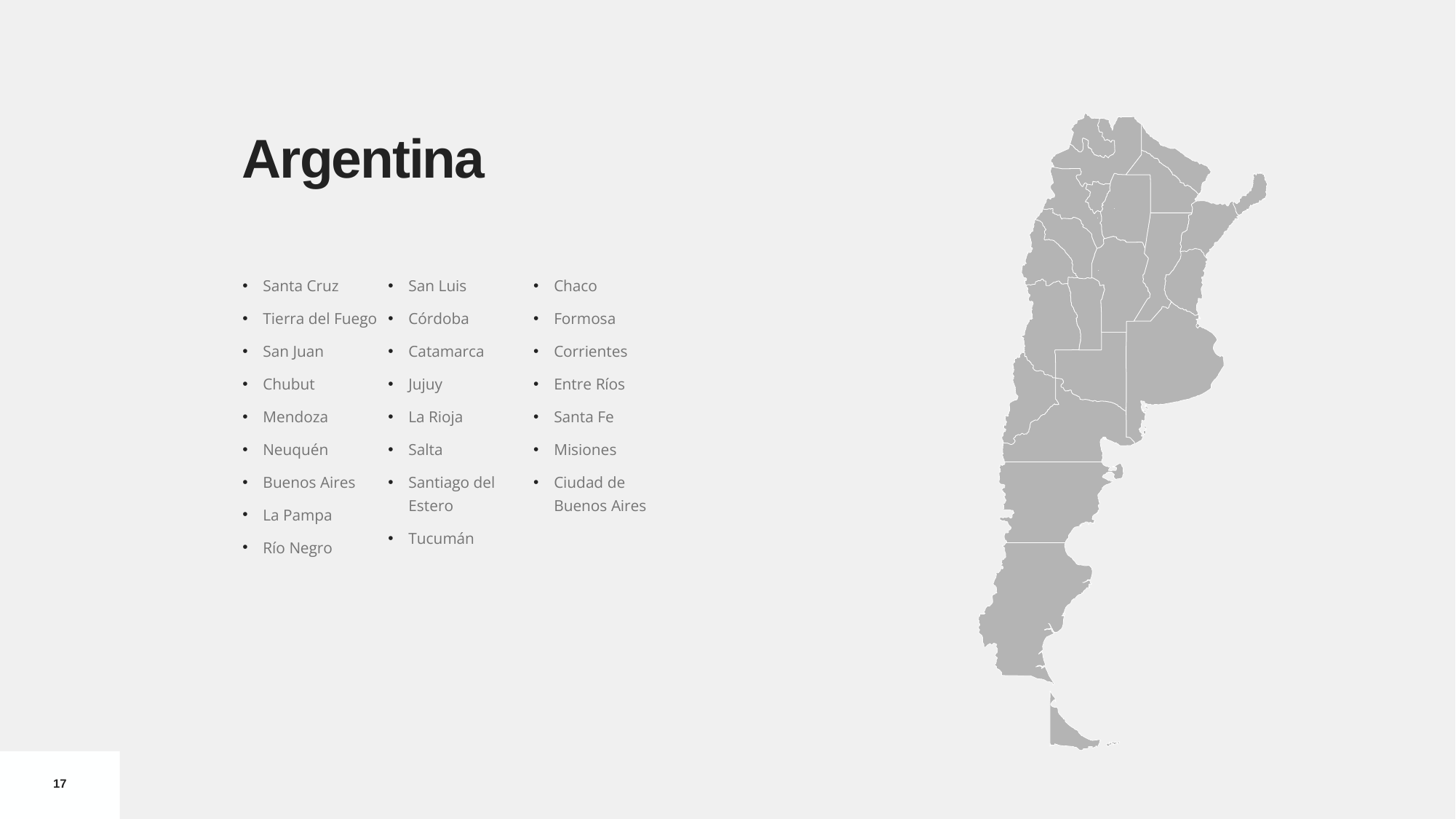

# Argentina

Santa Cruz
Tierra del Fuego
San Juan
Chubut
Mendoza
Neuquén
Buenos Aires
La Pampa
Río Negro
San Luis
Córdoba
Catamarca
Jujuy
La Rioja
Salta
Santiago del Estero
Tucumán
Chaco
Formosa
Corrientes
Entre Ríos
Santa Fe
Misiones
Ciudad de Buenos Aires